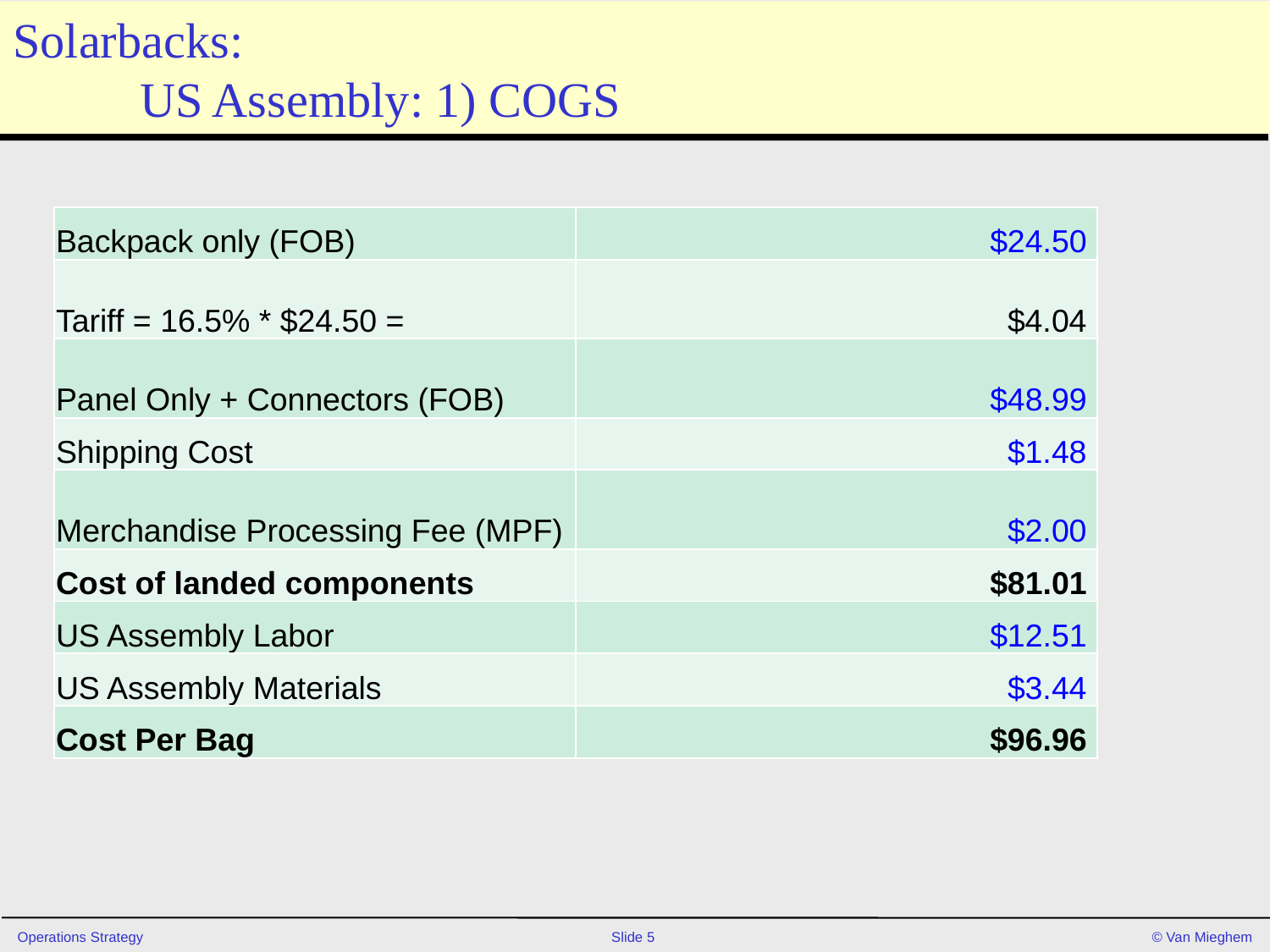

# Solarbacks: US Assembly: 1) COGS
| Backpack only (FOB) | $24.50 |
| --- | --- |
| Tariff = 16.5% \* $24.50 = | $4.04 |
| Panel Only + Connectors (FOB) | $48.99 |
| Shipping Cost | $1.48 |
| Merchandise Processing Fee (MPF) | $2.00 |
| Cost of landed components | $81.01 |
| US Assembly Labor | $12.51 |
| US Assembly Materials | $3.44 |
| Cost Per Bag | $96.96 |